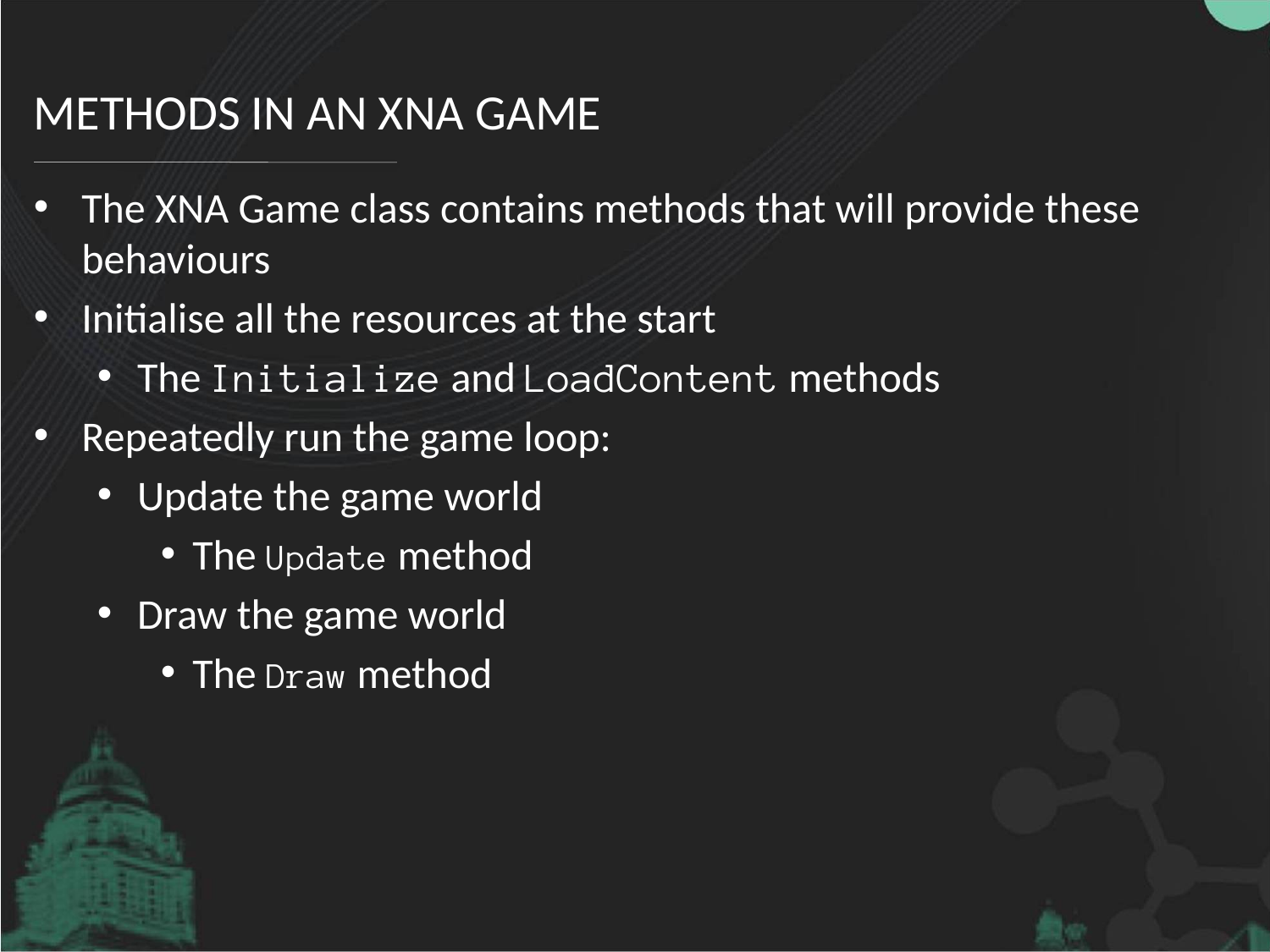

# Methods in an XNA game
The XNA Game class contains methods that will provide these behaviours
Initialise all the resources at the start
The Initialize and LoadContent methods
Repeatedly run the game loop:
Update the game world
The Update method
Draw the game world
The Draw method